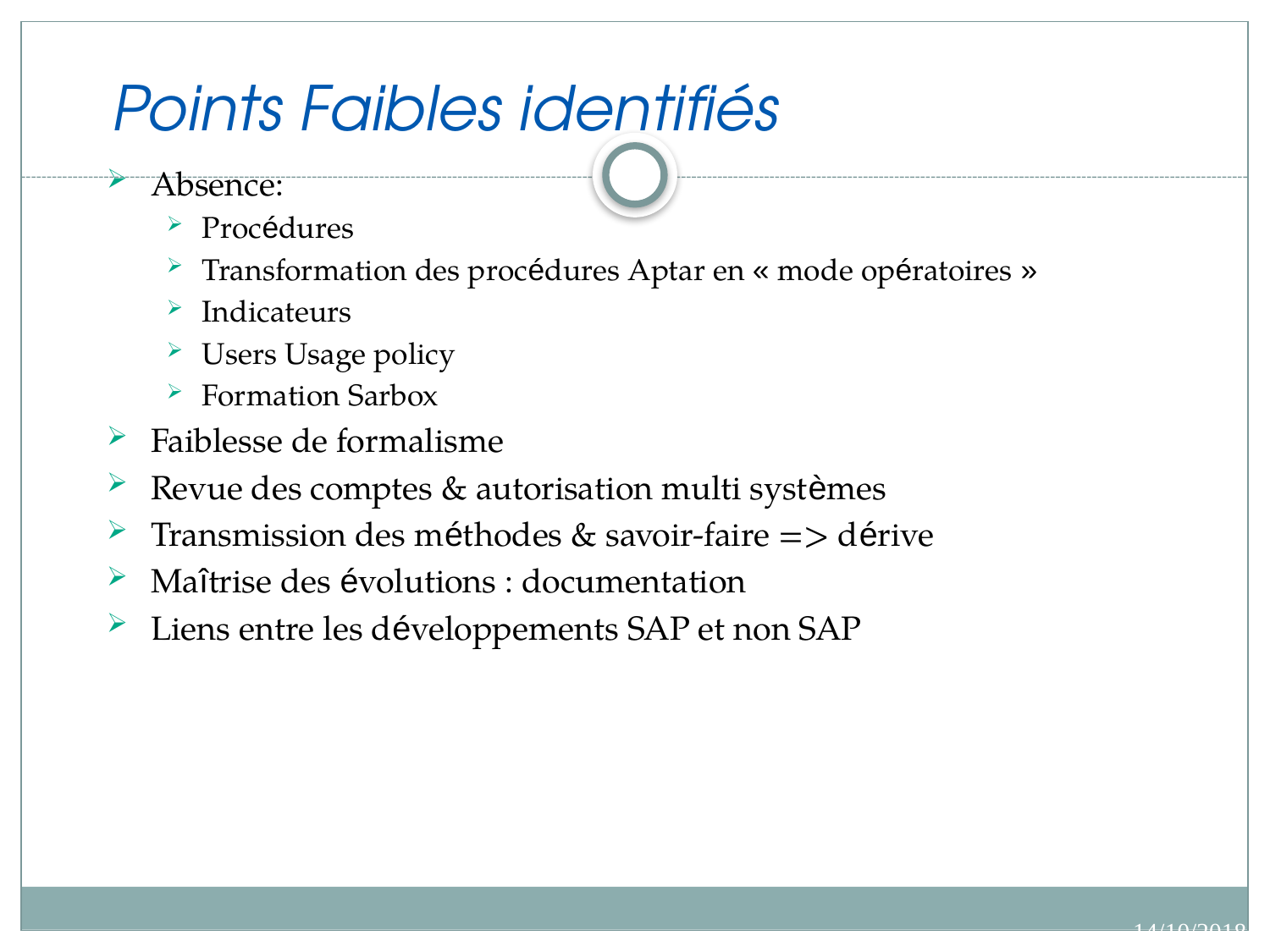

Points Faibles identifiés
Absence:
Procédures
Transformation des procédures Aptar en « mode opératoires »
Indicateurs
Users Usage policy
Formation Sarbox
Faiblesse de formalisme
Revue des comptes & autorisation multi systèmes
Transmission des méthodes & savoir-faire => dérive
Maîtrise des évolutions : documentation
Liens entre les développements SAP et non SAP

14/10/2018